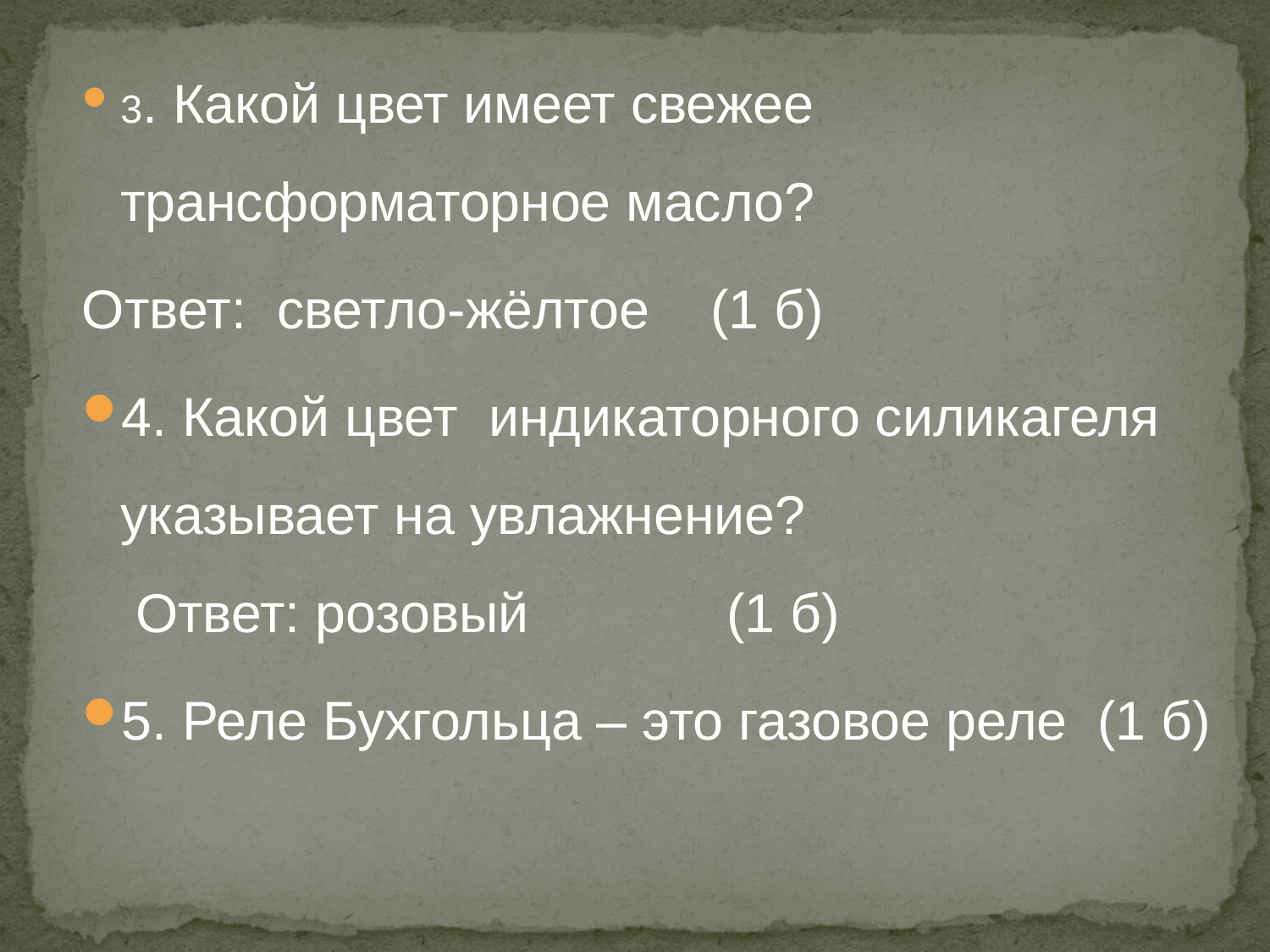

#
3. Какой цвет имеет свежее трансформаторное масло?
Ответ:  светло-жёлтое    (1 б)
4. Какой цвет  индикаторного силикагеля указывает на увлажнение?                            Ответ: розовый             (1 б)
5. Реле Бухгольца – это газовое реле  (1 б)